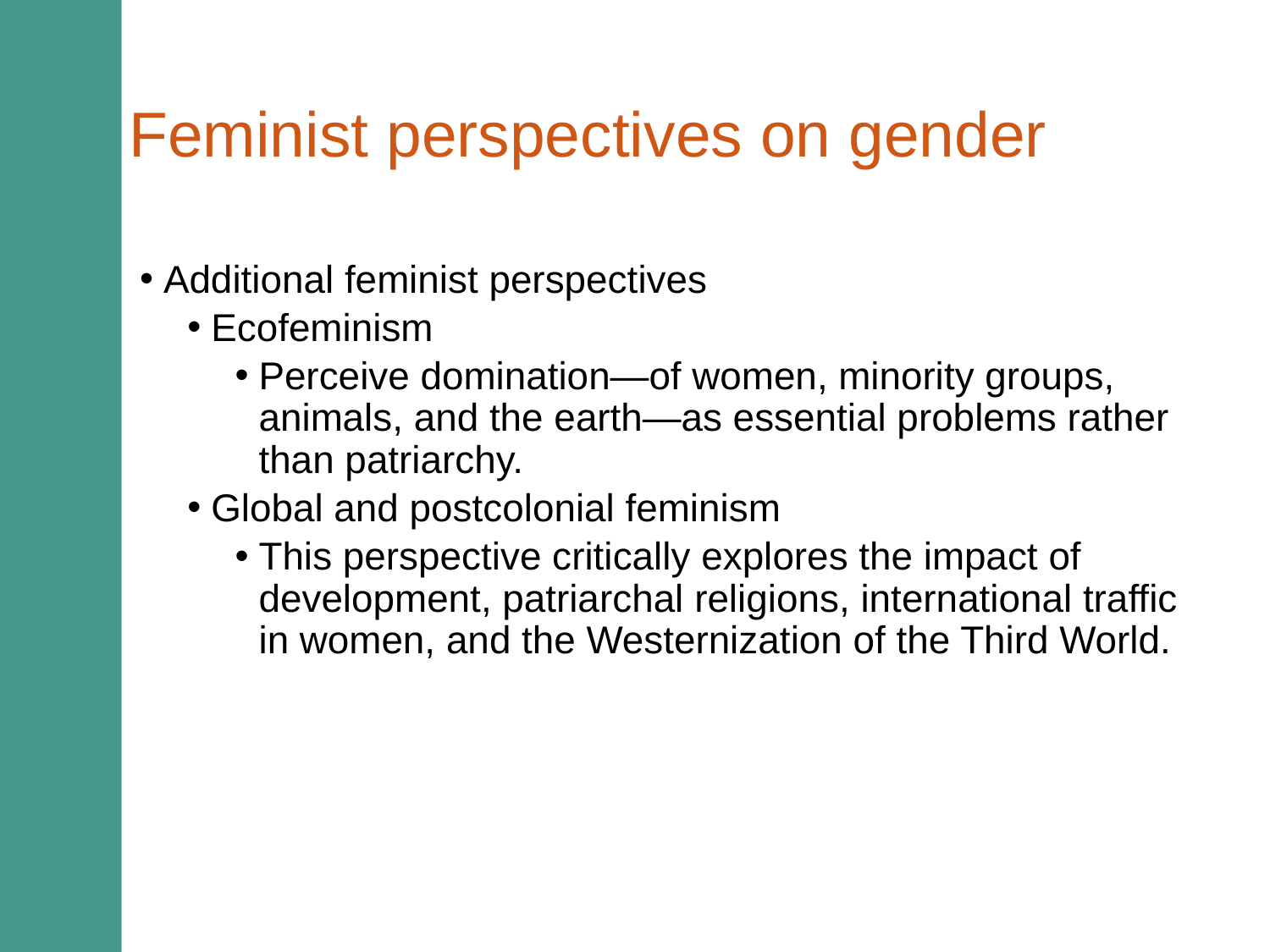

# Feminist perspectives on gender
Additional feminist perspectives
Ecofeminism
Perceive domination—of women, minority groups, animals, and the earth—as essential problems rather than patriarchy.
Global and postcolonial feminism
This perspective critically explores the impact of development, patriarchal religions, international traffic in women, and the Westernization of the Third World.